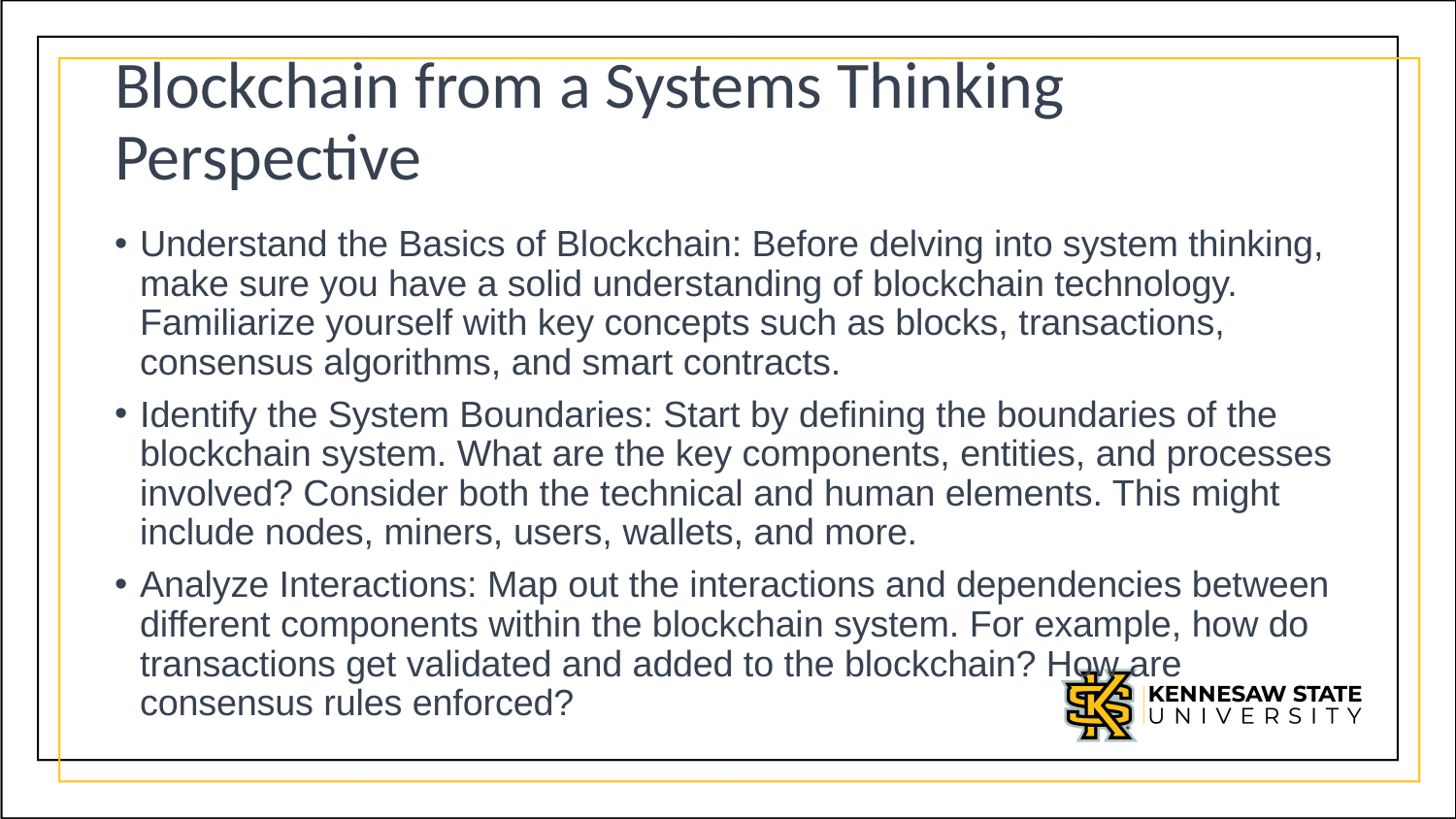

# Blockchain from a Systems Thinking Perspective
Understand the Basics of Blockchain: Before delving into system thinking, make sure you have a solid understanding of blockchain technology. Familiarize yourself with key concepts such as blocks, transactions, consensus algorithms, and smart contracts.
Identify the System Boundaries: Start by defining the boundaries of the blockchain system. What are the key components, entities, and processes involved? Consider both the technical and human elements. This might include nodes, miners, users, wallets, and more.
Analyze Interactions: Map out the interactions and dependencies between different components within the blockchain system. For example, how do transactions get validated and added to the blockchain? How are consensus rules enforced?